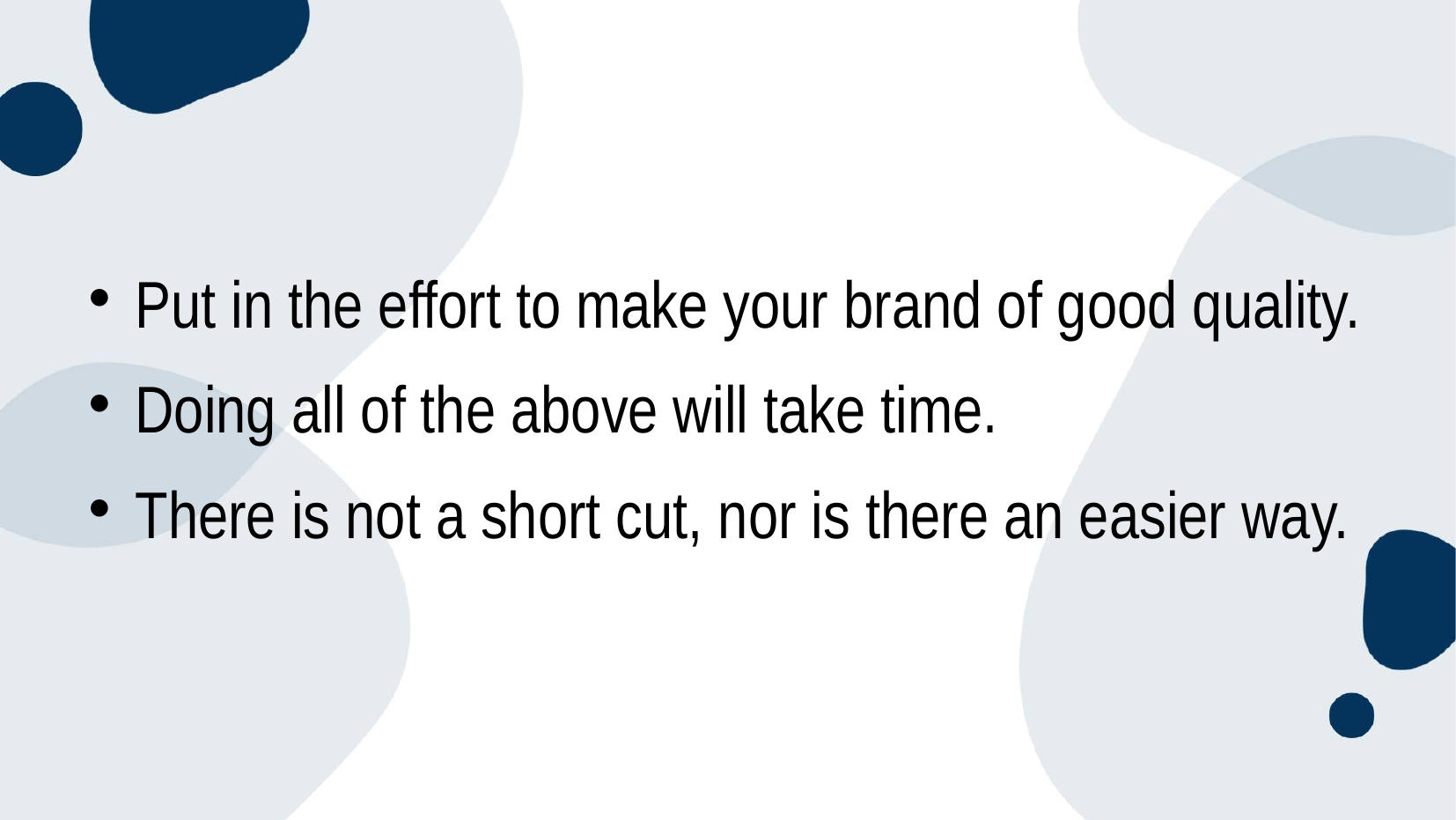

Put in the effort to make your brand of good quality.
Doing all of the above will take time.
There is not a short cut, nor is there an easier way.